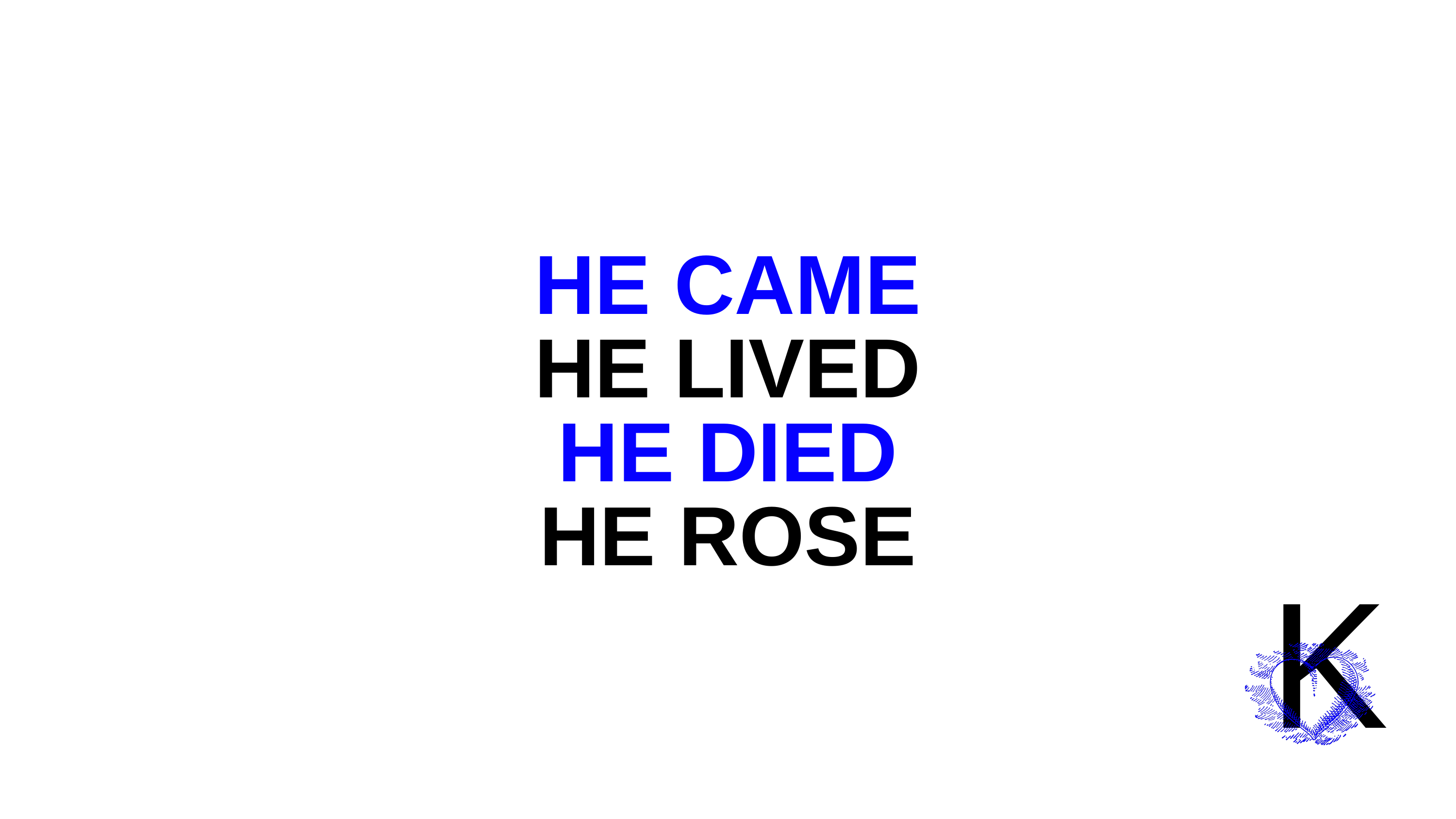

HE CAME
HE LIVED
HE DIED
HE ROSE
K